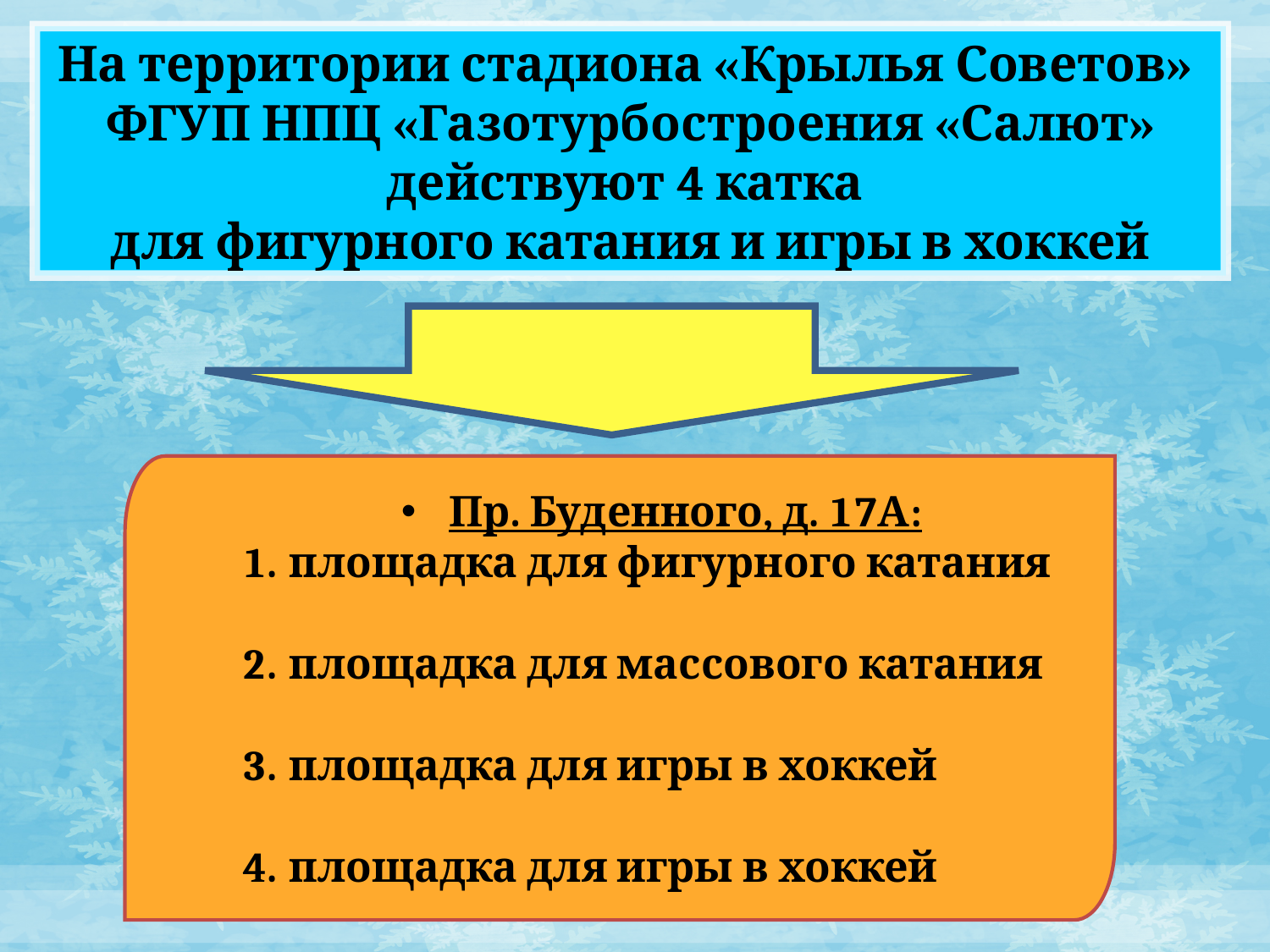

На территории стадиона «Крылья Советов»
ФГУП НПЦ «Газотурбостроения «Салют» действуют 4 катка
для фигурного катания и игры в хоккей

Пр. Буденного, д. 17А:
площадка для фигурного катания

площадка для массового катания

площадка для игры в хоккей

площадка для игры в хоккей